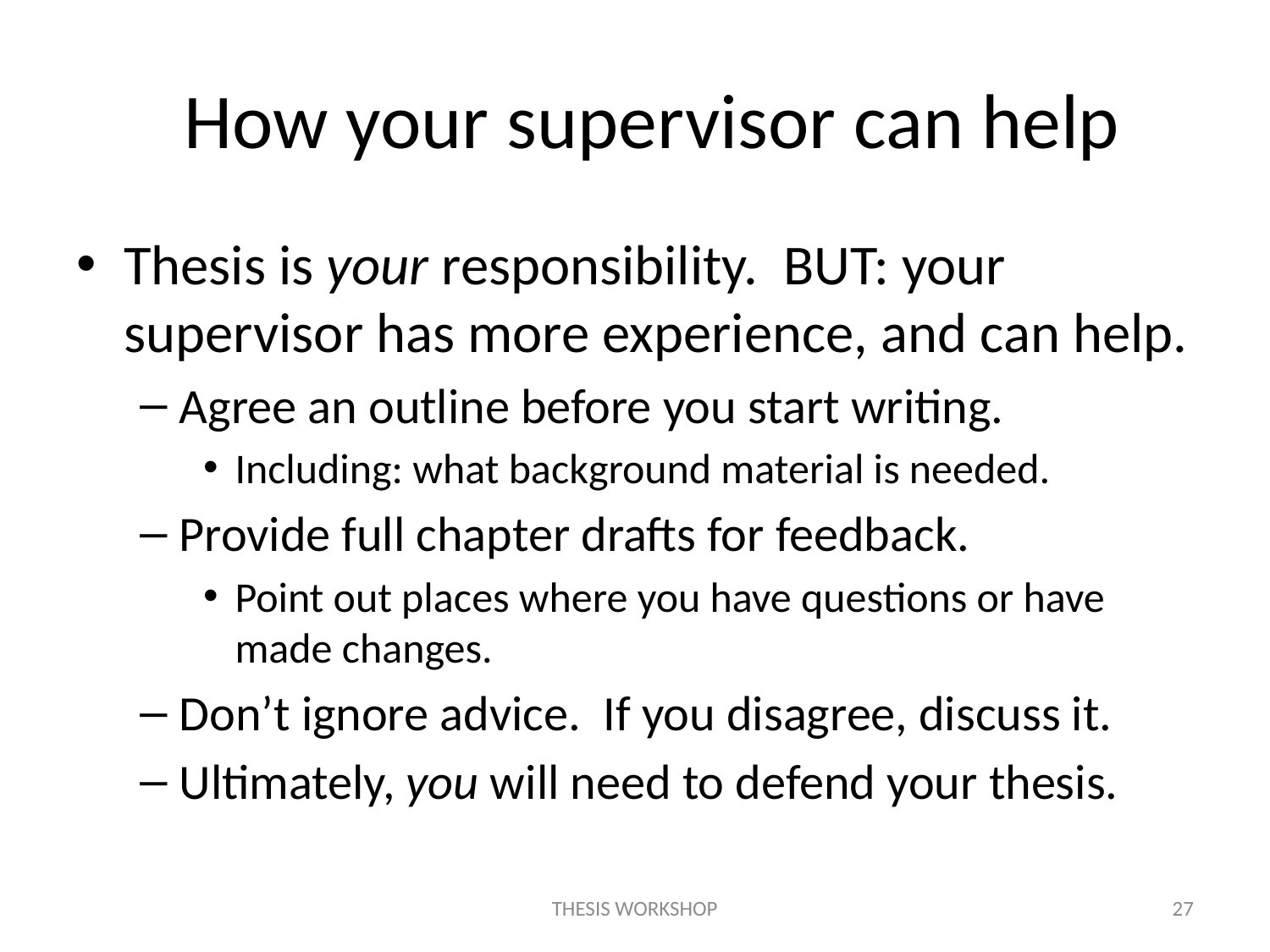

# How your supervisor can help
Thesis is your responsibility.  BUT: your supervisor has more experience, and can help.
Agree an outline before you start writing.
Including: what background material is needed.
Provide full chapter drafts for feedback.
Point out places where you have questions or have made changes.
Don’t ignore advice.  If you disagree, discuss it.
Ultimately, you will need to defend your thesis.
THESIS WORKSHOP
27